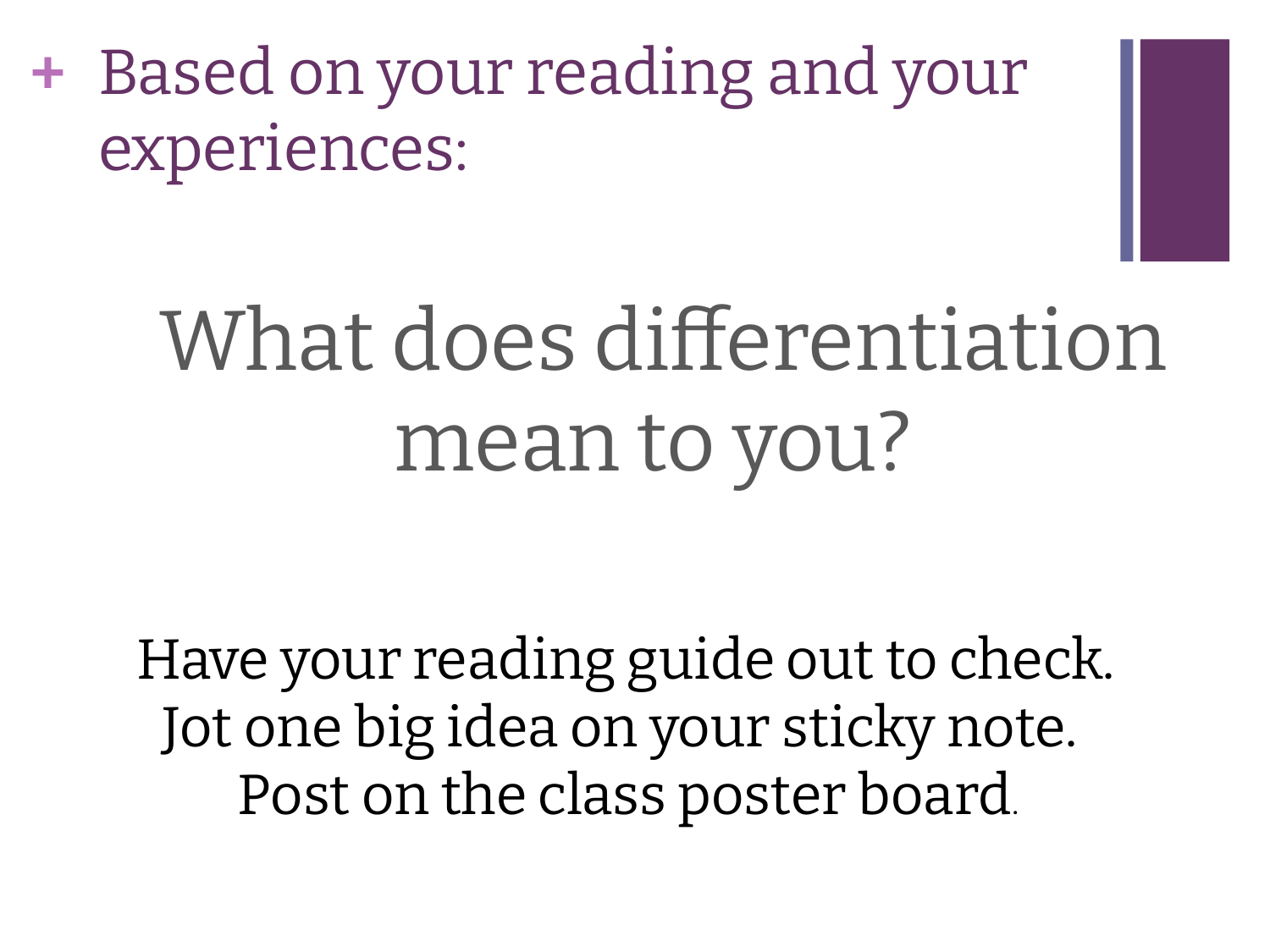

# Based on your reading and your experiences:
   What does differentiation mean to you?

Have your reading guide out to check.
Jot one big idea on your sticky note.
Post on the class poster board.